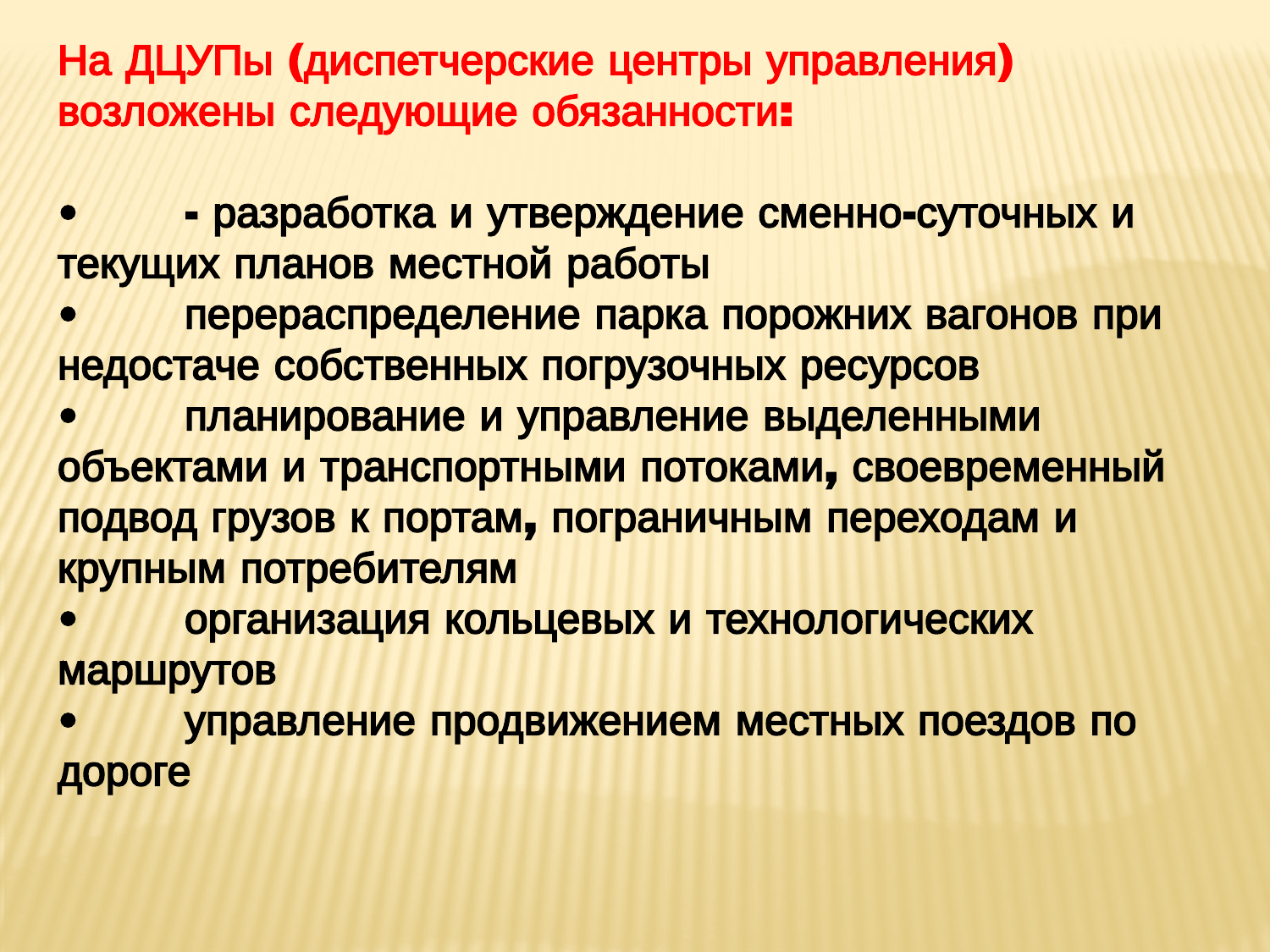

На ДЦУПы (диспетчерские центры управления) возложены следующие обязанности:

•	- разработка и утверждение сменно-суточных и текущих планов местной работы
•	перераспределение парка порожних вагонов при недостаче собственных погрузочных ресурсов
•	планирование и управление выделенными объектами и транспортными потоками, своевременный подвод грузов к портам, пограничным переходам и крупным потребителям
•	организация кольцевых и технологических маршрутов
•	управление продвижением местных поездов по дороге